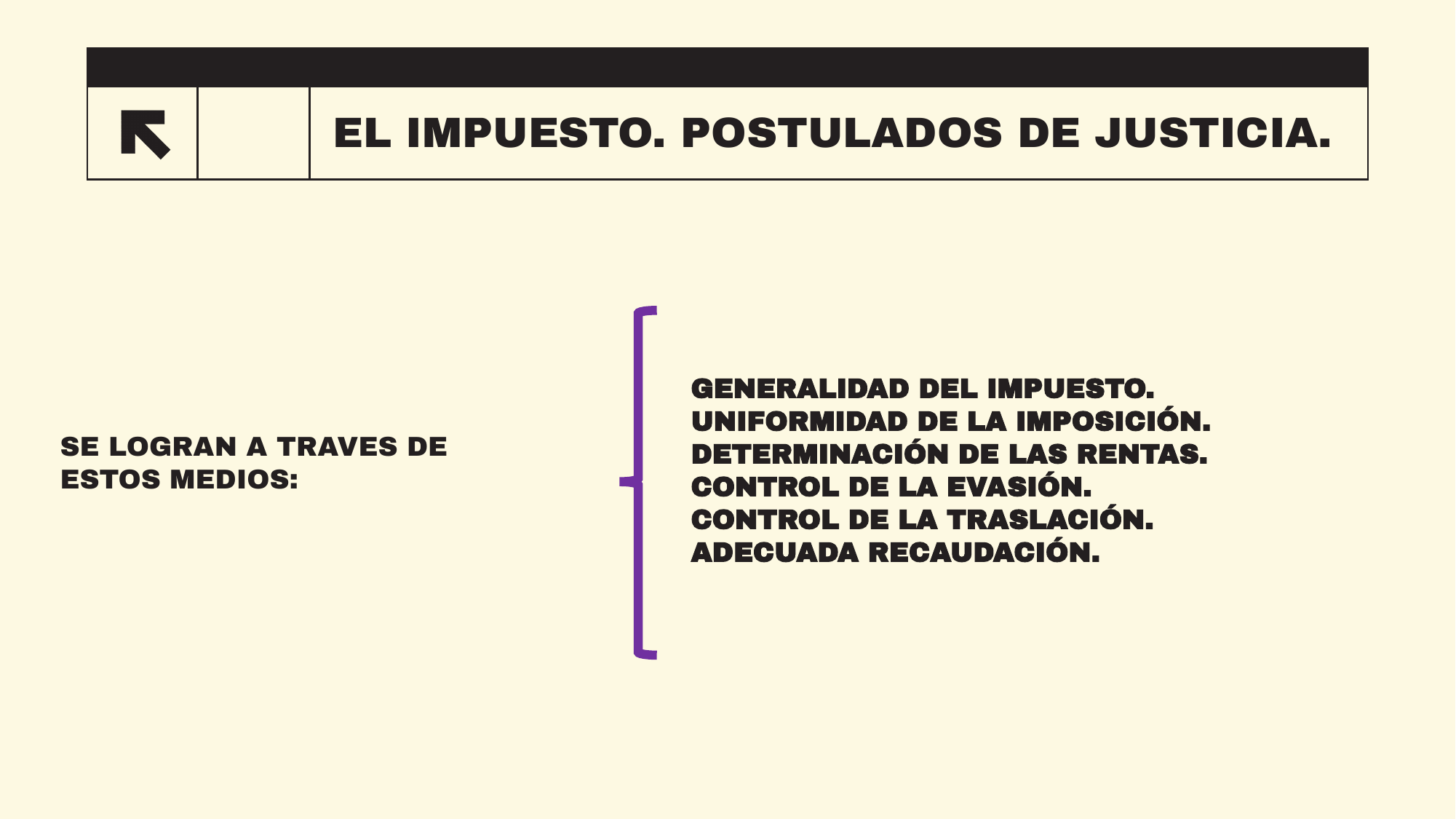

# EL IMPUESTO. POSTULADOS DE JUSTICIA.

13

GENERALIDAD DEL IMPUESTO.
UNIFORMIDAD DE LA IMPOSICIÓN.
DETERMINACIÓN DE LAS RENTAS.
CONTROL DE LA EVASIÓN.
CONTROL DE LA TRASLACIÓN.
ADECUADA RECAUDACIÓN.
SE LOGRAN A TRAVES DE ESTOS MEDIOS: